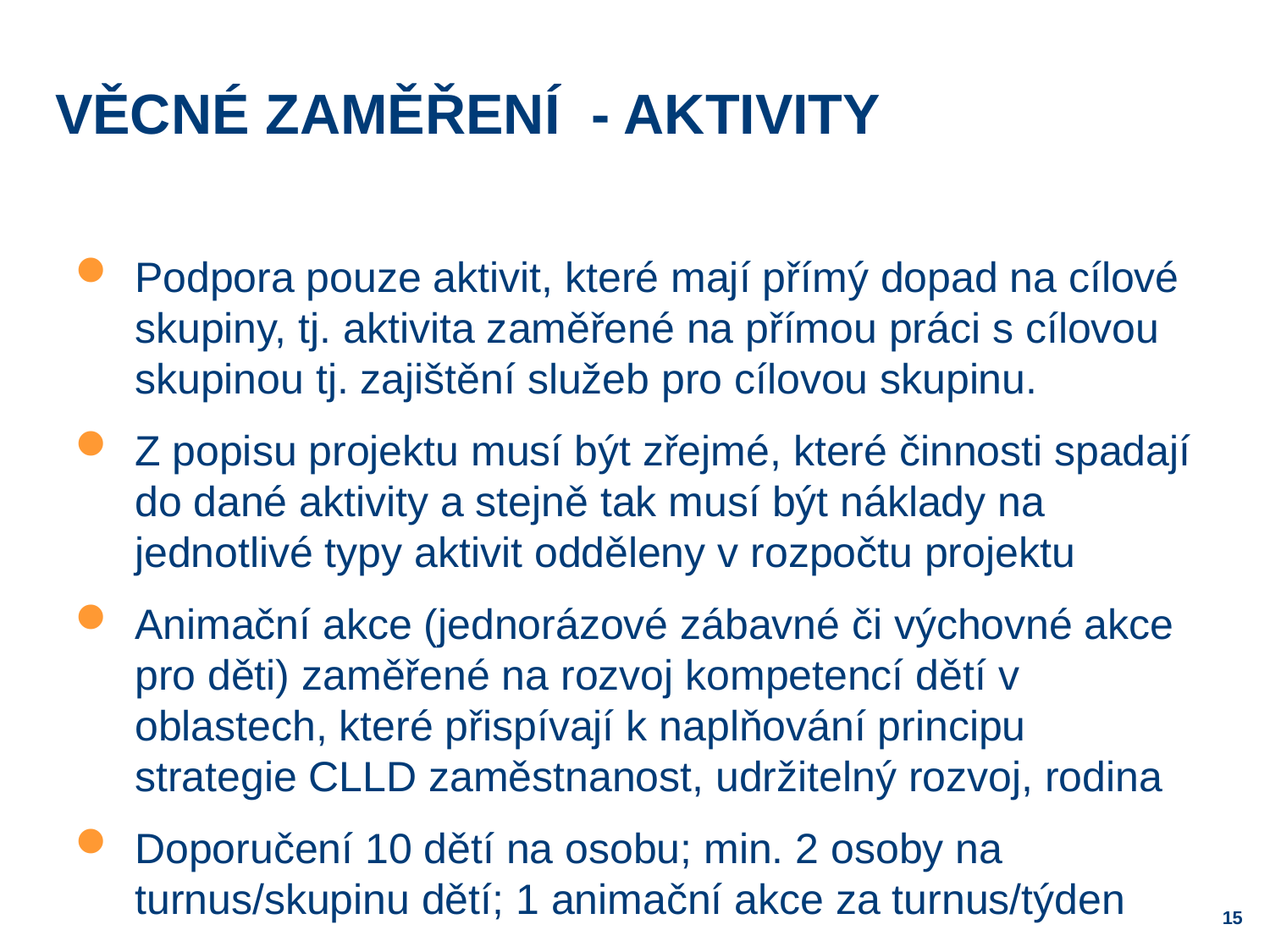

# Věcné zaměření  - Aktivity
Podpora pouze aktivit, které mají přímý dopad na cílové skupiny, tj. aktivita zaměřené na přímou práci s cílovou skupinou tj. zajištění služeb pro cílovou skupinu.
Z popisu projektu musí být zřejmé, které činnosti spadají do dané aktivity a stejně tak musí být náklady na jednotlivé typy aktivit odděleny v rozpočtu projektu
Animační akce (jednorázové zábavné či výchovné akce pro děti) zaměřené na rozvoj kompetencí dětí v oblastech, které přispívají k naplňování principu strategie CLLD zaměstnanost, udržitelný rozvoj, rodina
Doporučení 10 dětí na osobu; min. 2 osoby na turnus/skupinu dětí; 1 animační akce za turnus/týden

15